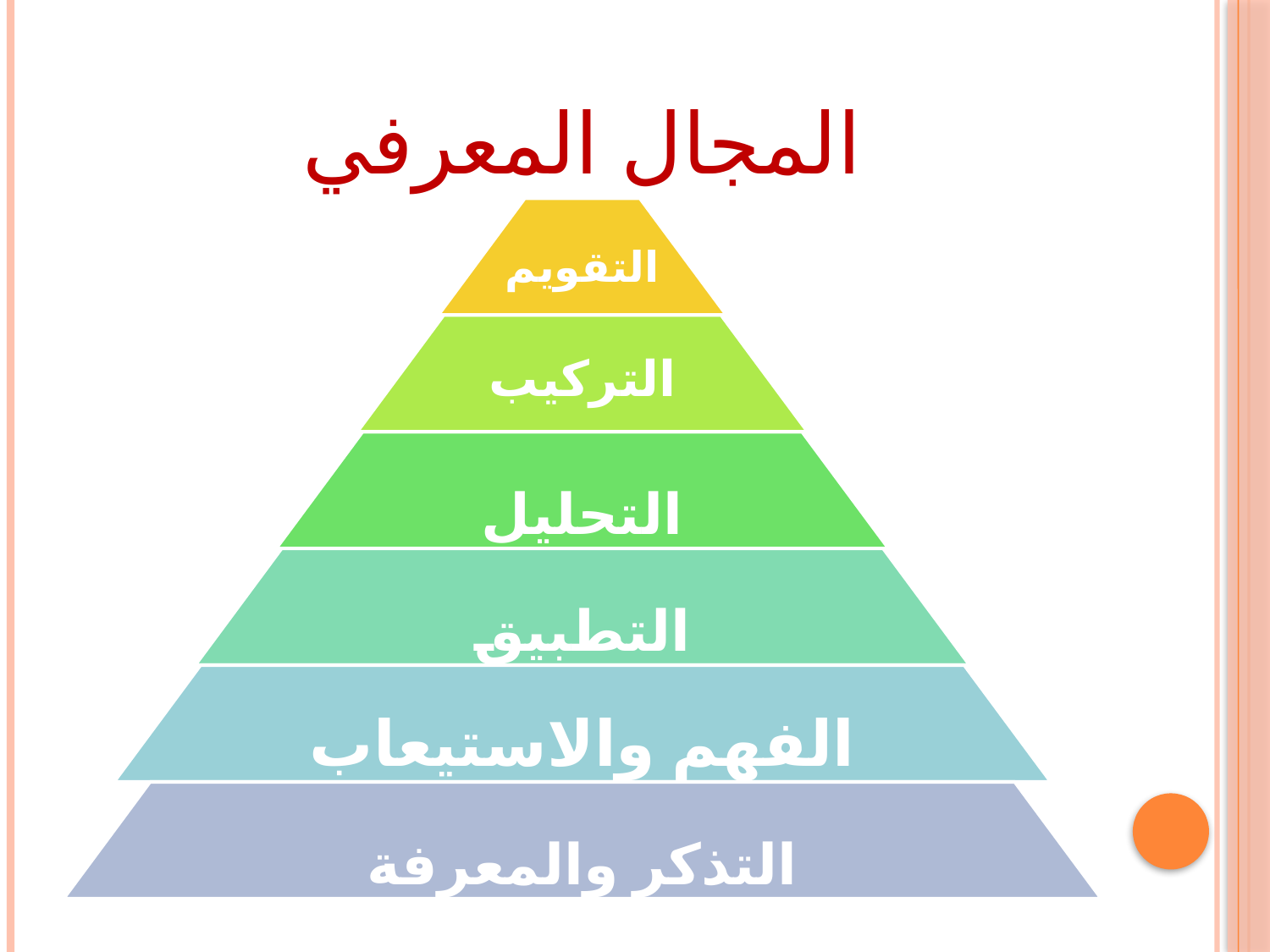

# المجال المعرفي
التقويم
التركيب

التحليل

التطبيق

الفهم والاستيعاب

التذكر والمعرفة